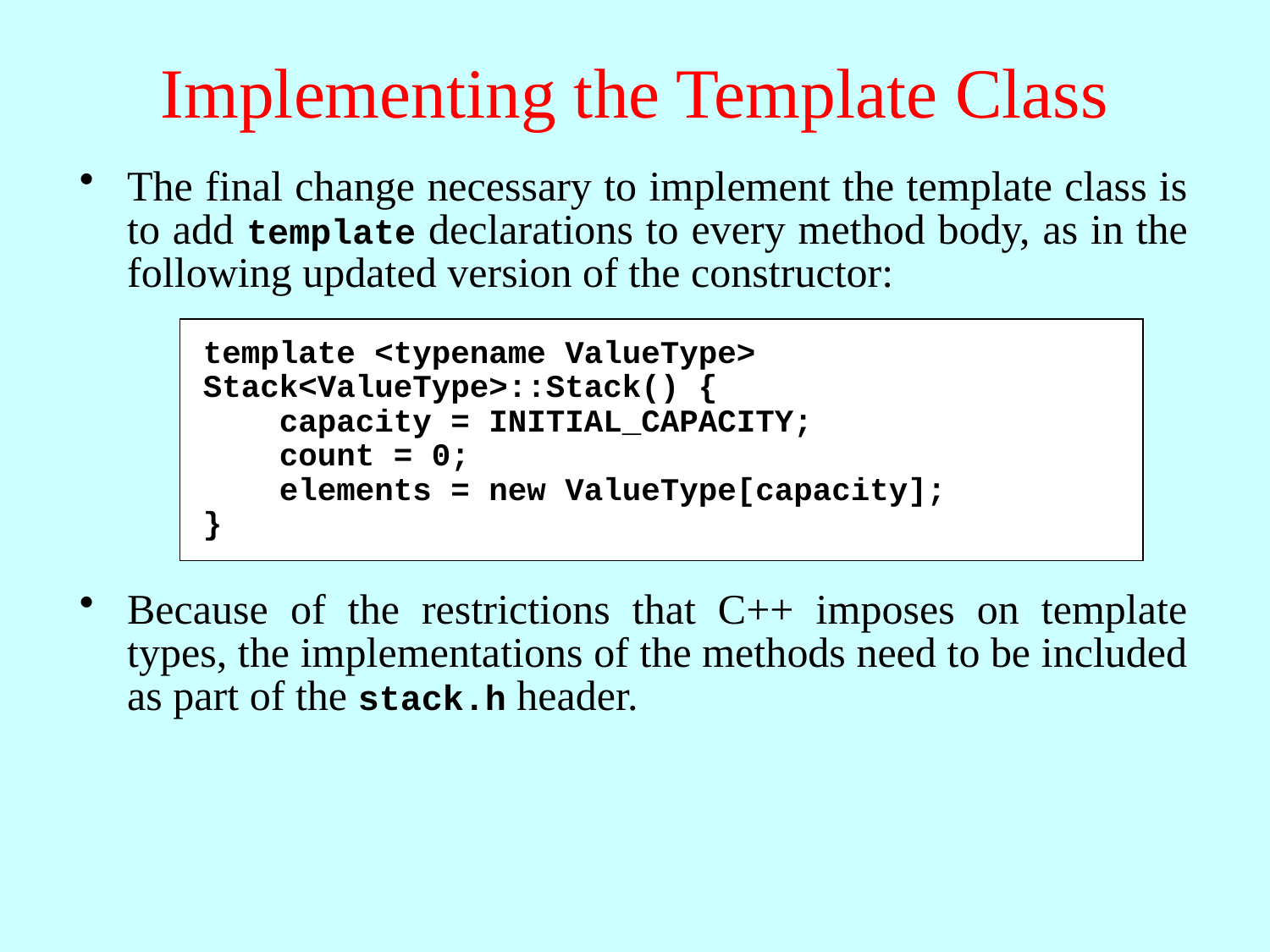

# Implementing the Template Class
The final change necessary to implement the template class is to add template declarations to every method body, as in the following updated version of the constructor:

template <typename ValueType>
Stack<ValueType>::Stack() {
    capacity = INITIAL_CAPACITY;
    count = 0;
    elements = new ValueType[capacity];
}
Because of the restrictions that C++ imposes on template types, the implementations of the methods need to be included as part of the stack.h header.